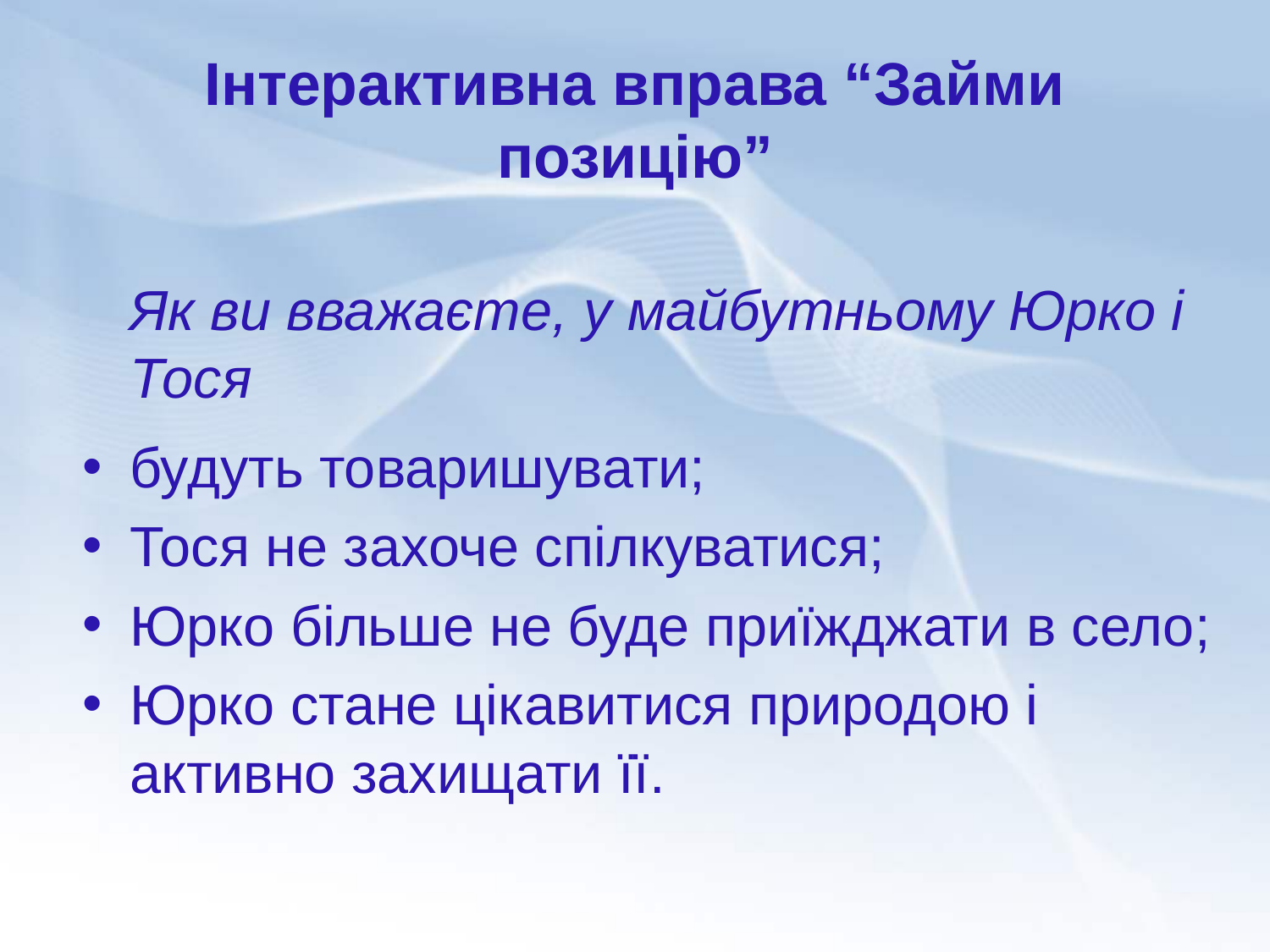

# Інтерактивна вправа “Займи позицію”
	Як ви вважаєте, у майбутньому Юрко і Тося
будуть товаришувати;
Тося не захоче спілкуватися;
Юрко більше не буде приїжджати в село;
Юрко стане цікавитися природою і активно захищати її.